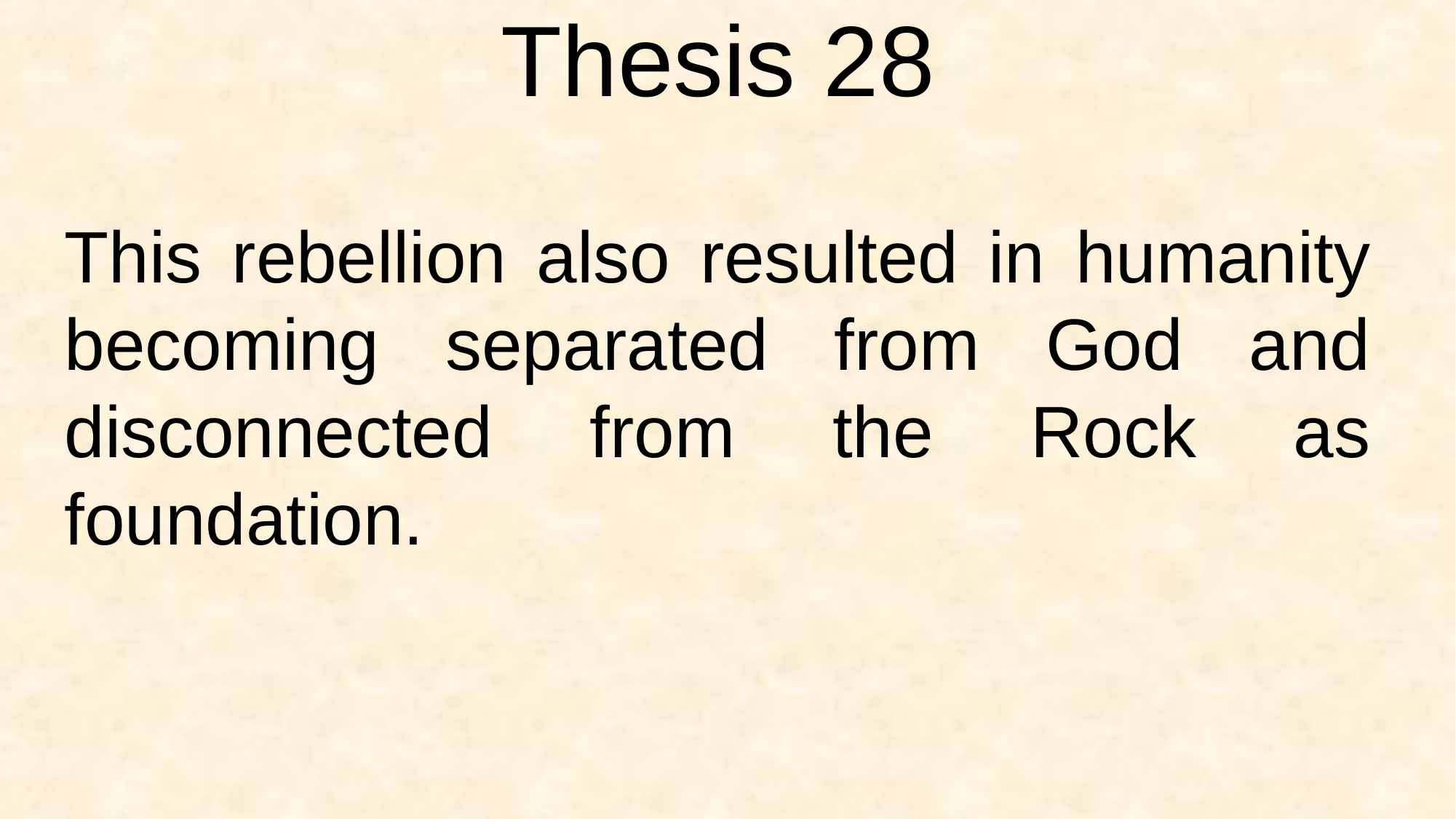

Thesis 28

This rebellion also resulted in humanity becoming separated from God and disconnected from the Rock as foundation.